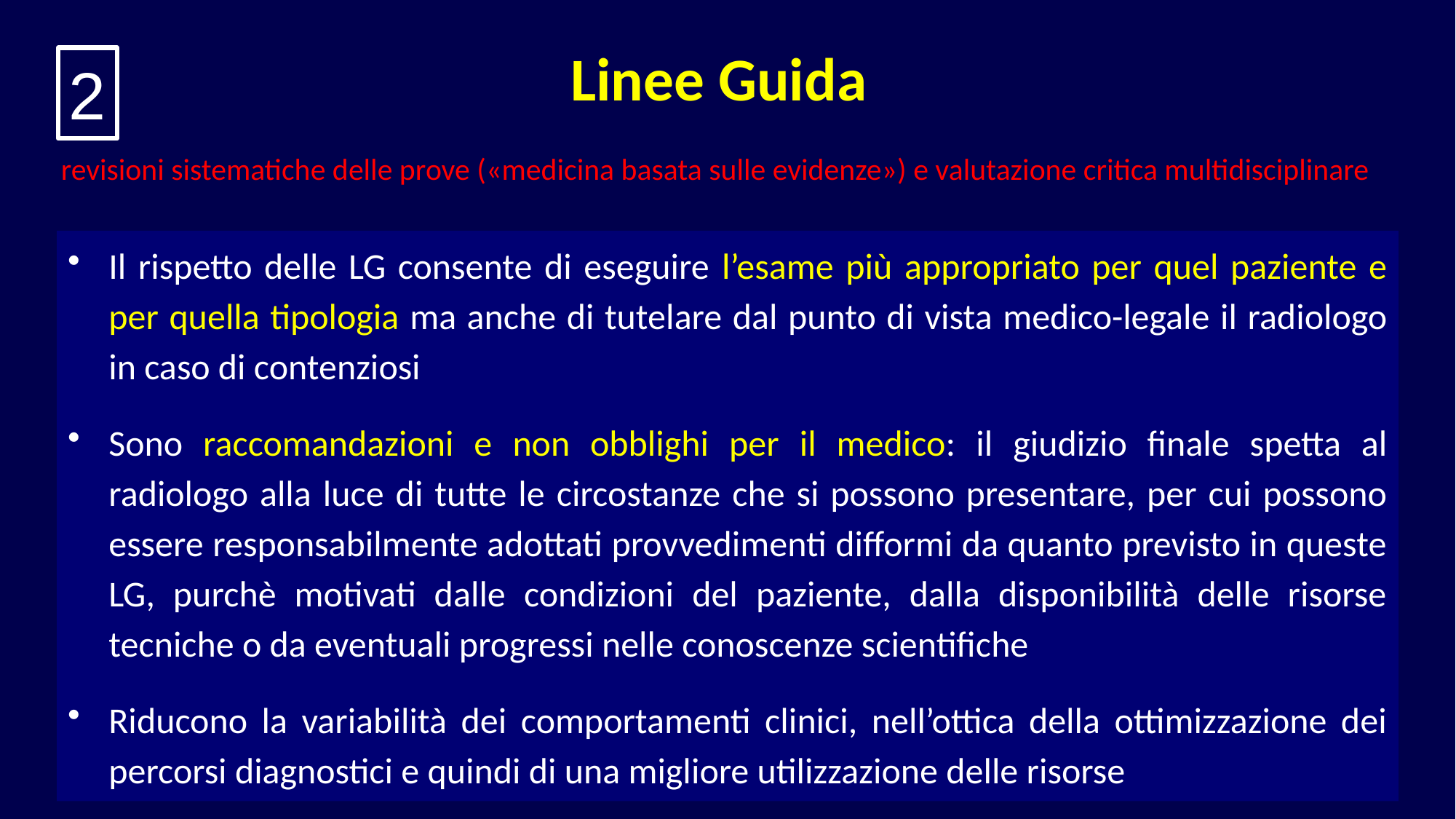

2
# Linee Guida revisioni sistematiche delle prove («medicina basata sulle evidenze») e valutazione critica multidisciplinare
Il rispetto delle LG consente di eseguire l’esame più appropriato per quel paziente e per quella tipologia ma anche di tutelare dal punto di vista medico-legale il radiologo in caso di contenziosi

Sono raccomandazioni e non obblighi per il medico: il giudizio finale spetta al radiologo alla luce di tutte le circostanze che si possono presentare, per cui possono essere responsabilmente adottati provvedimenti difformi da quanto previsto in queste LG, purchè motivati dalle condizioni del paziente, dalla disponibilità delle risorse tecniche o da eventuali progressi nelle conoscenze scientifiche

Riducono la variabilità dei comportamenti clinici, nell’ottica della ottimizzazione dei percorsi diagnostici e quindi di una migliore utilizzazione delle risorse